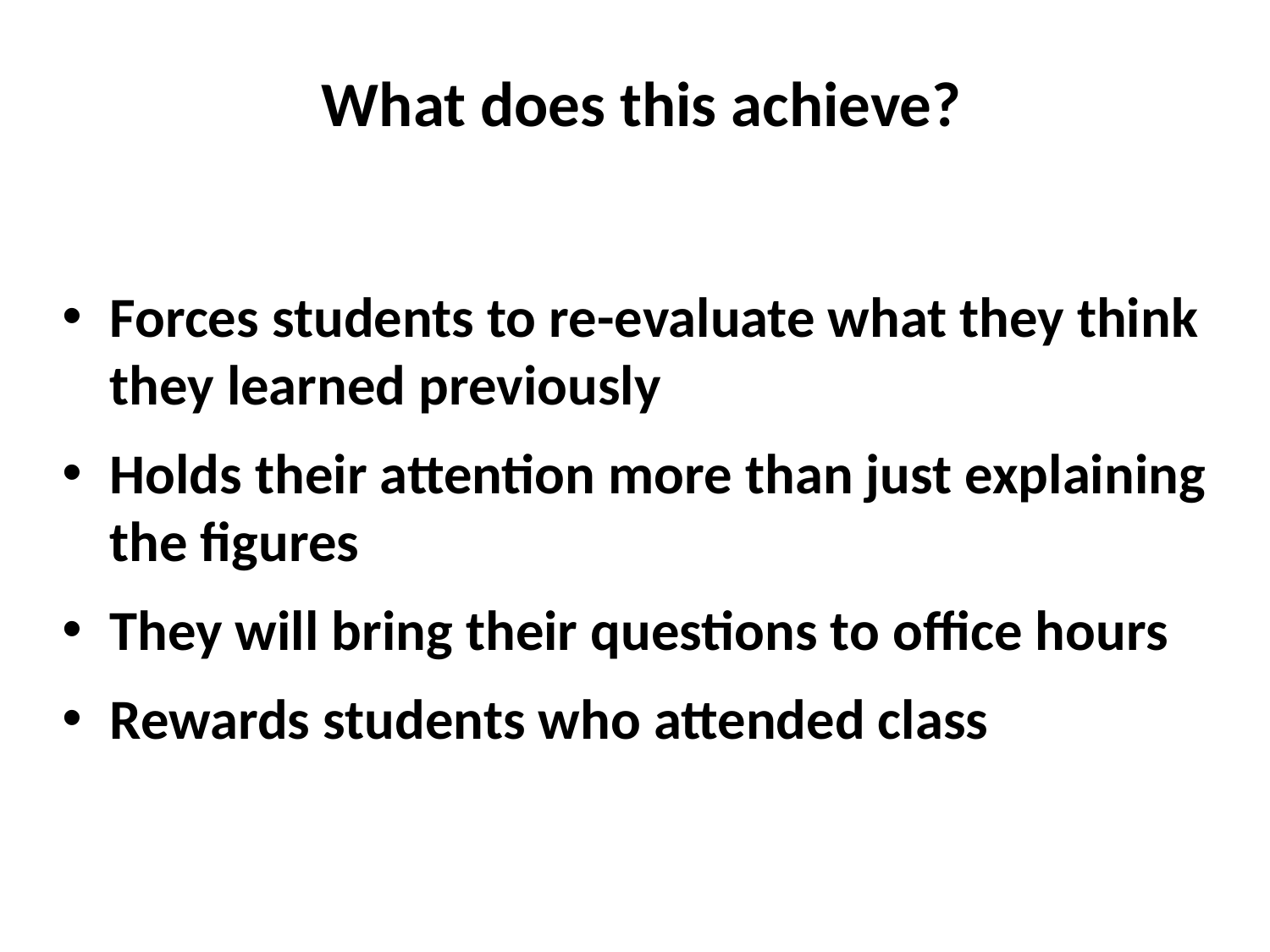

What does this achieve?
Forces students to re-evaluate what they think they learned previously
Holds their attention more than just explaining the figures
They will bring their questions to office hours
Rewards students who attended class